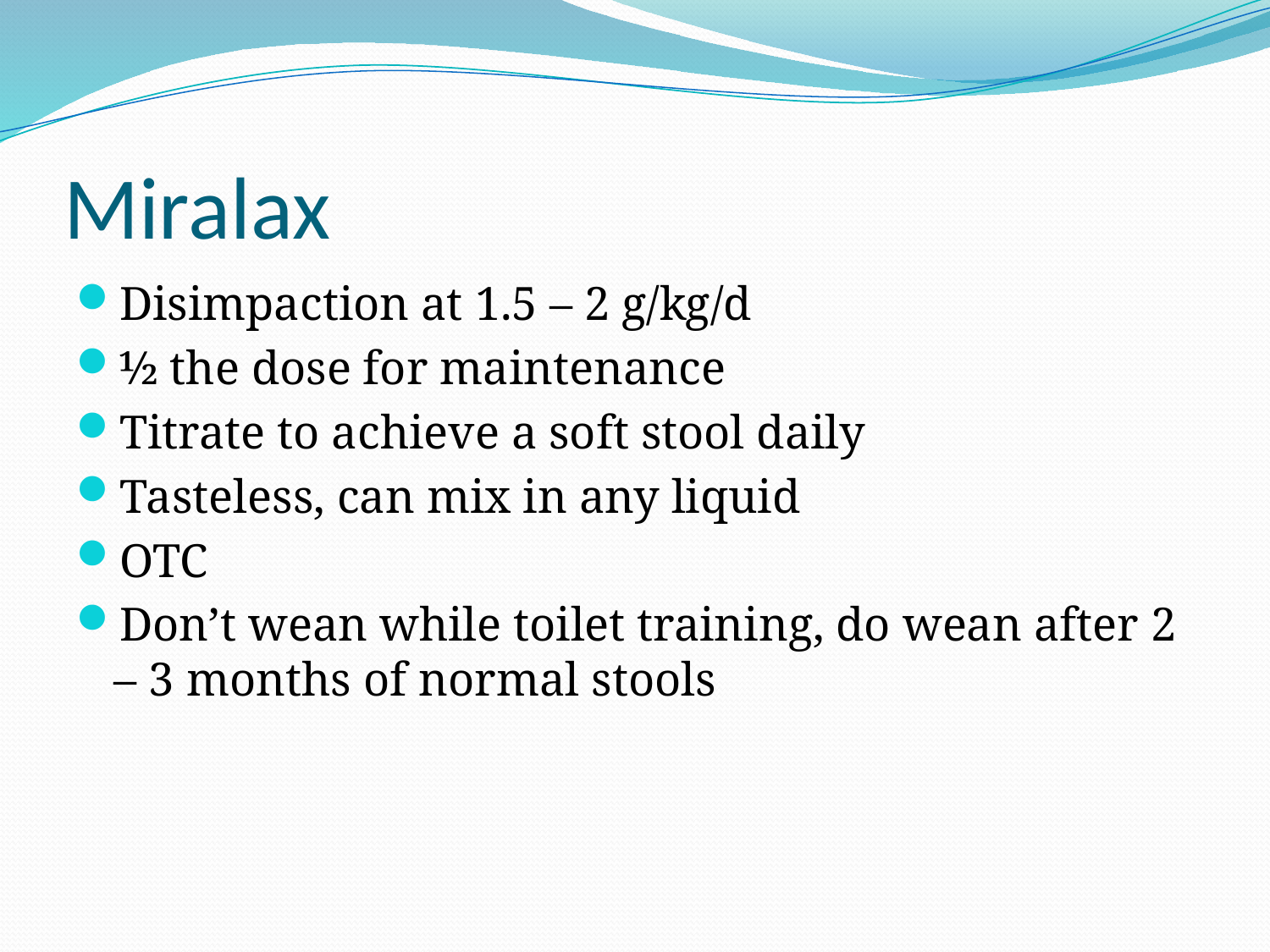

# Miralax
Disimpaction at 1.5 – 2 g/kg/d
½ the dose for maintenance
Titrate to achieve a soft stool daily
Tasteless, can mix in any liquid
OTC
Don’t wean while toilet training, do wean after 2 – 3 months of normal stools